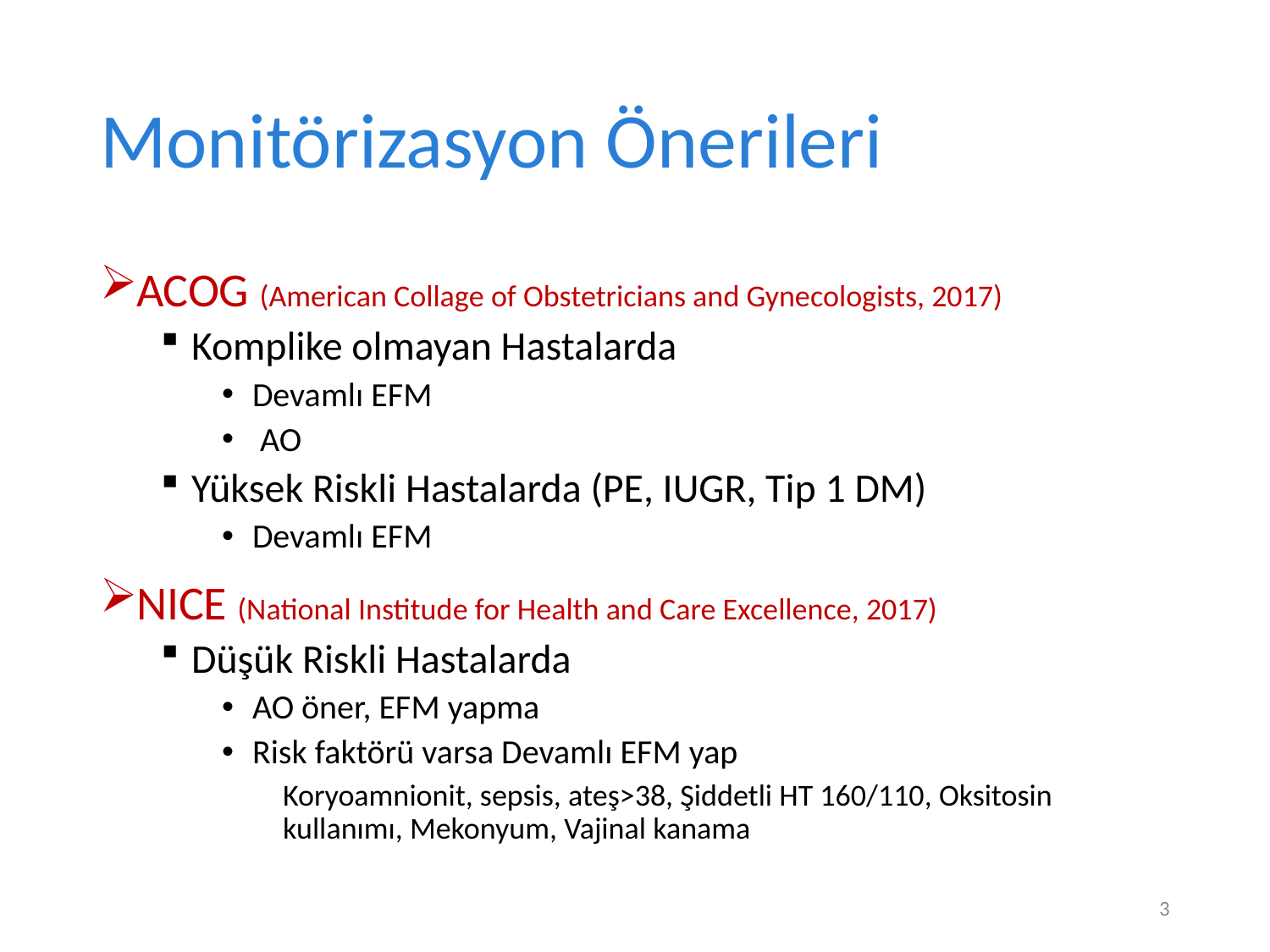

# Monitörizasyon Önerileri
ACOG (American Collage of Obstetricians and Gynecologists, 2017)
Komplike olmayan Hastalarda
Devamlı EFM
 AO
Yüksek Riskli Hastalarda (PE, IUGR, Tip 1 DM)
Devamlı EFM
NICE (National Institude for Health and Care Excellence, 2017)
Düşük Riskli Hastalarda
AO öner, EFM yapma
Risk faktörü varsa Devamlı EFM yap
Koryoamnionit, sepsis, ateş>38, Şiddetli HT 160/110, Oksitosin kullanımı, Mekonyum, Vajinal kanama

3